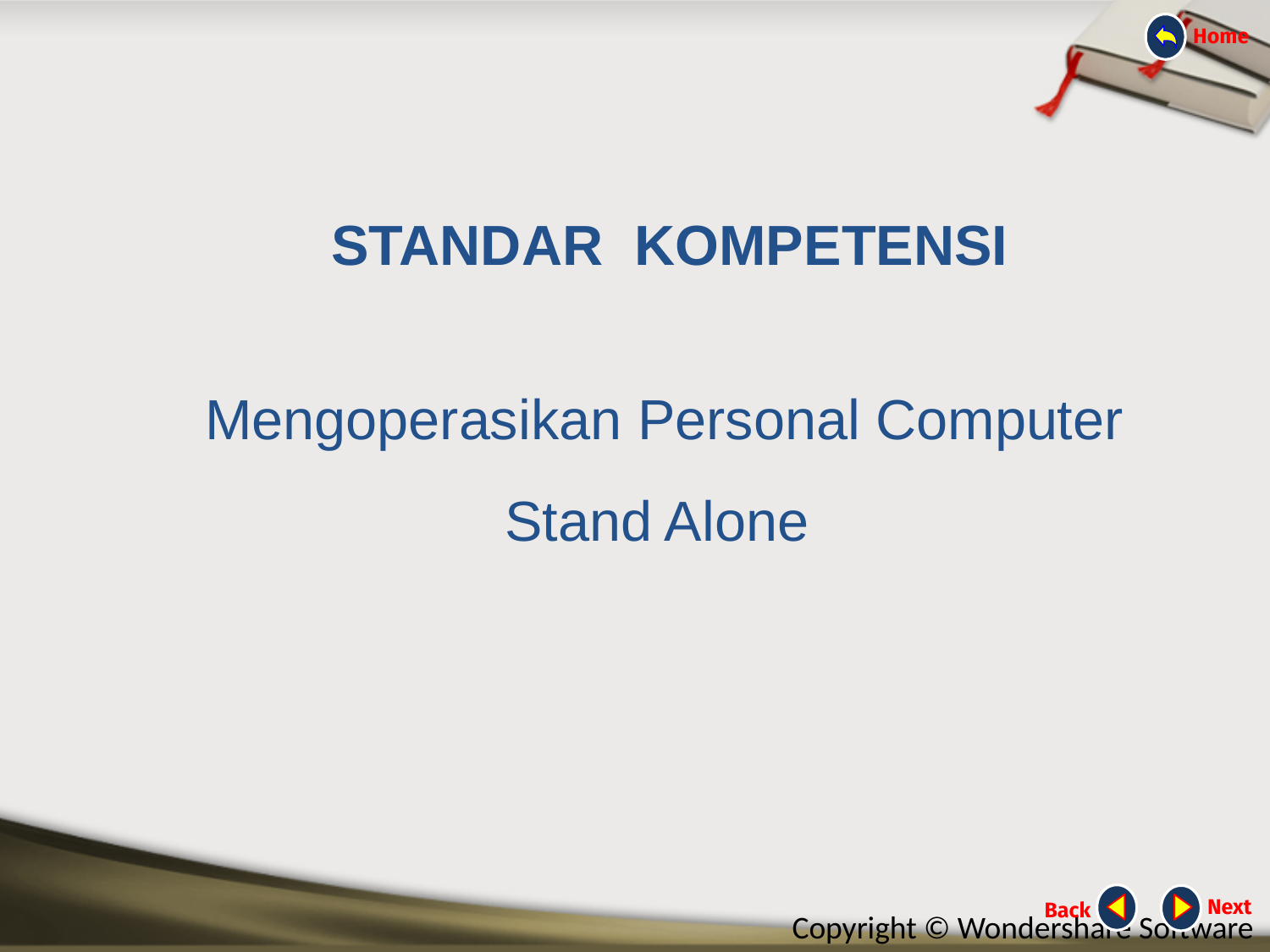

Home
STANDAR  KOMPETENSI
Mengoperasikan Personal Computer Stand Alone

Back

Next